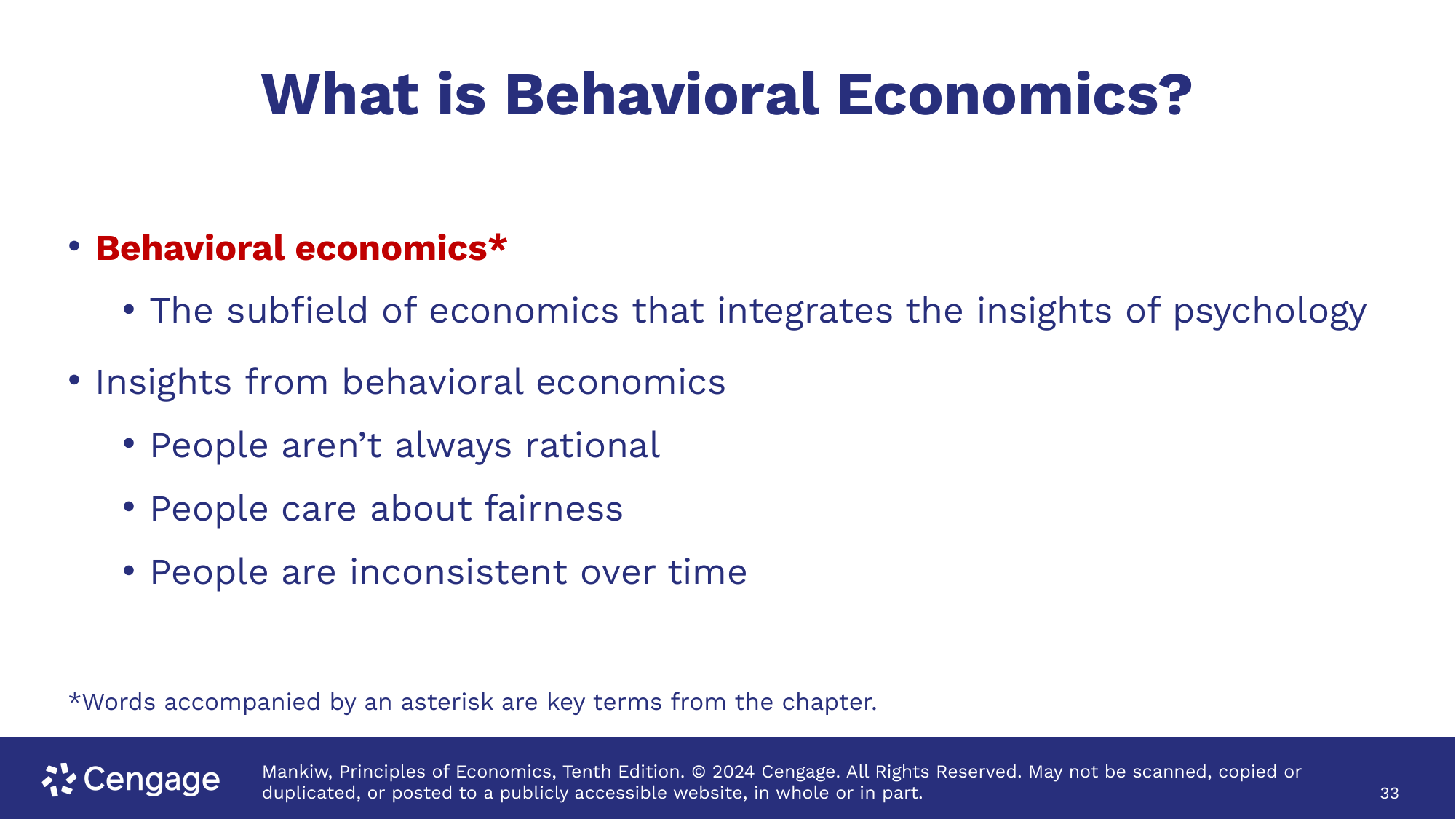

# What is Behavioral Economics?
Behavioral economics*
The subfield of economics that integrates the insights of psychology
Insights from behavioral economics
People aren’t always rational
People care about fairness
People are inconsistent over time
*Words accompanied by an asterisk are key terms from the chapter.